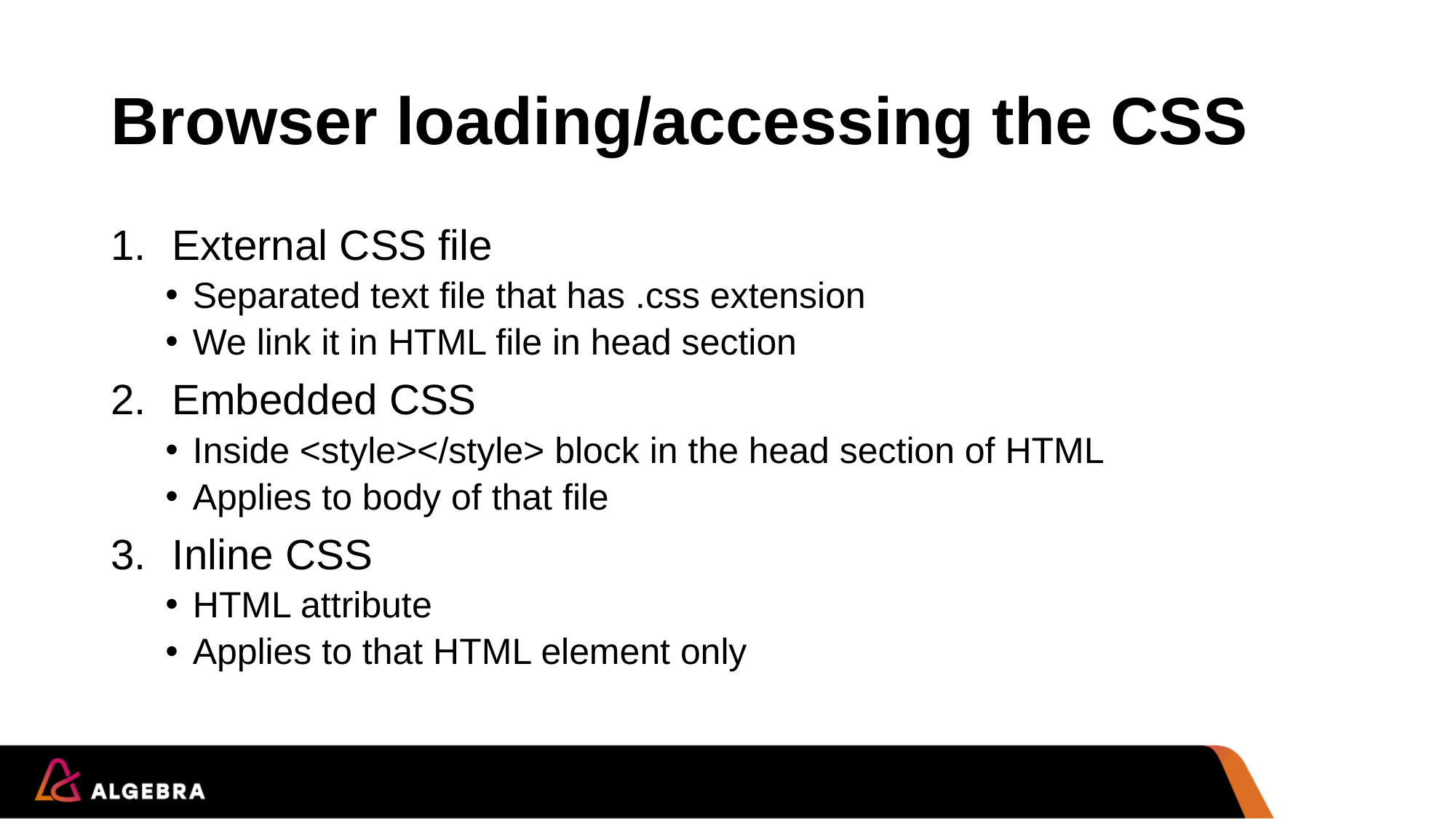

# Browser loading/accessing the CSS
External CSS file
Separated text file that has .css extension
We link it in HTML file in head section
Embedded CSS
Inside <style></style> block in the head section of HTML
Applies to body of that file
Inline CSS
HTML attribute
Applies to that HTML element only